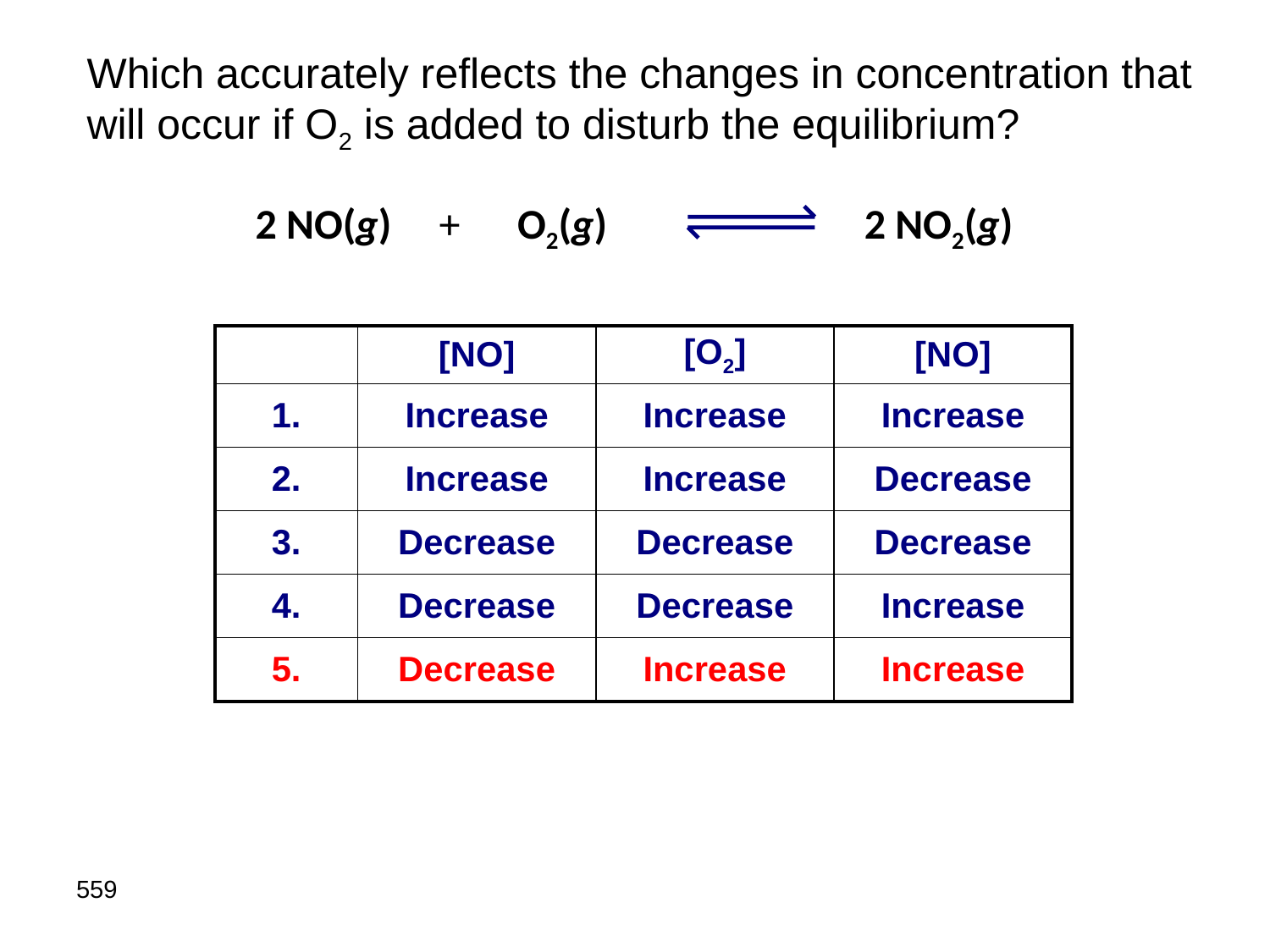

# Which accurately reflects the changes in concentration that will occur if O2 is added to disturb the equilibrium?
0
2 NO(g)     +      O2(g)                           2 NO2(g)

|  | [NO] | [O2] | [NO] |
| --- | --- | --- | --- |
| 1. | Increase | Increase | Increase |
| 2. | Increase | Increase | Decrease |
| 3. | Decrease | Decrease | Decrease |
| 4. | Decrease | Decrease | Increase |
| 5. | Decrease | Increase | Increase |
559